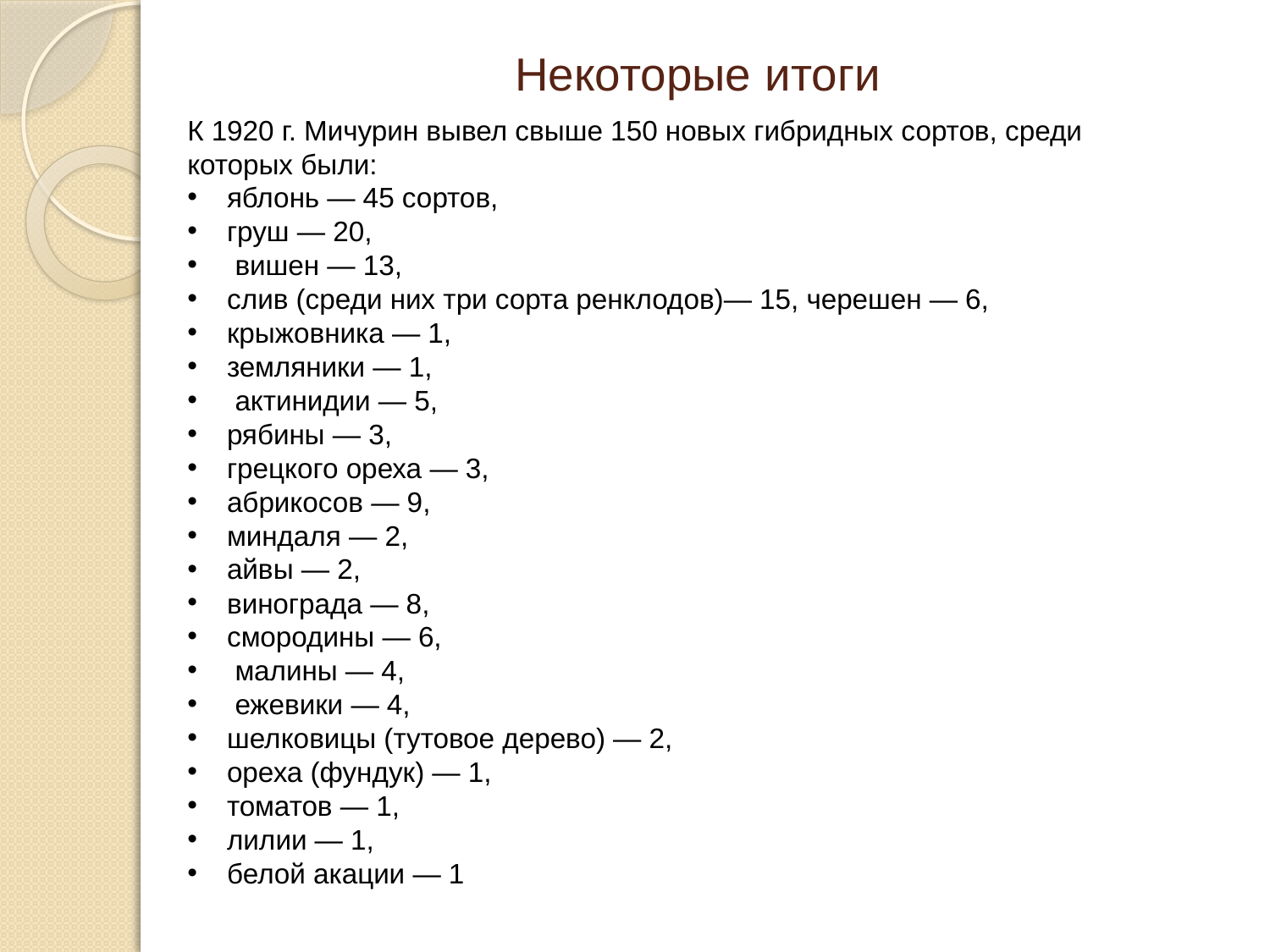

# Некоторые итоги
К 1920 г. Мичурин вывел свыше 150 новых гибридных сортов, среди которых были:
яблонь — 45 сортов,
груш — 20,
 вишен — 13,
слив (среди них три сорта ренклодов)— 15, черешен — 6,
крыжовника — 1,
земляники — 1,
 актинидии — 5,
рябины — 3,
грецкого ореха — 3,
абрикосов — 9,
миндаля — 2,
айвы — 2,
винограда — 8,
смородины — 6,
 малины — 4,
 ежевики — 4,
шелковицы (тутовое дерево) — 2,
ореха (фундук) — 1,
томатов — 1,
лилии — 1,
белой акации — 1